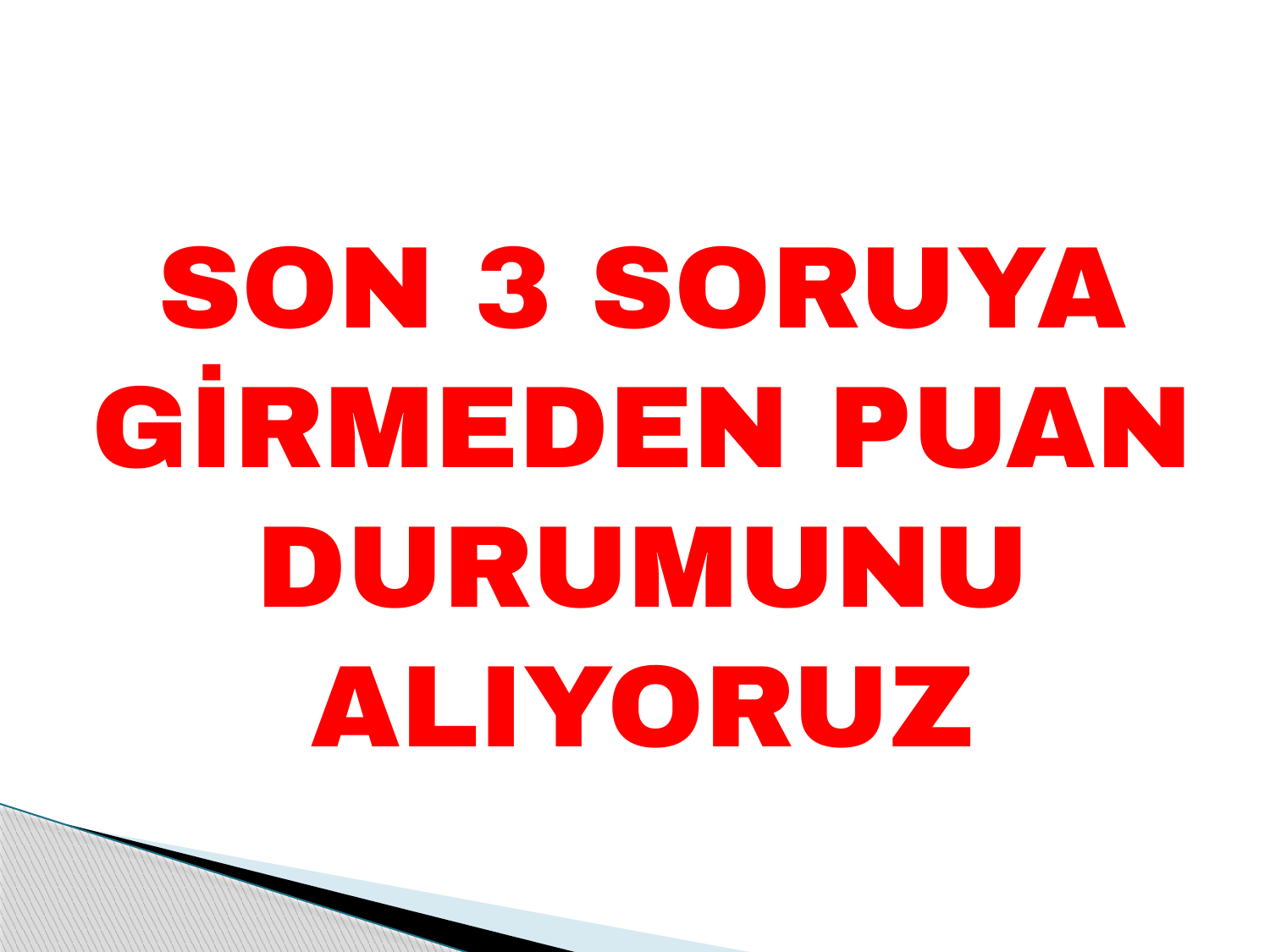

#
SON 3 SORUYA GİRMEDEN PUAN DURUMUNU ALIYORUZ